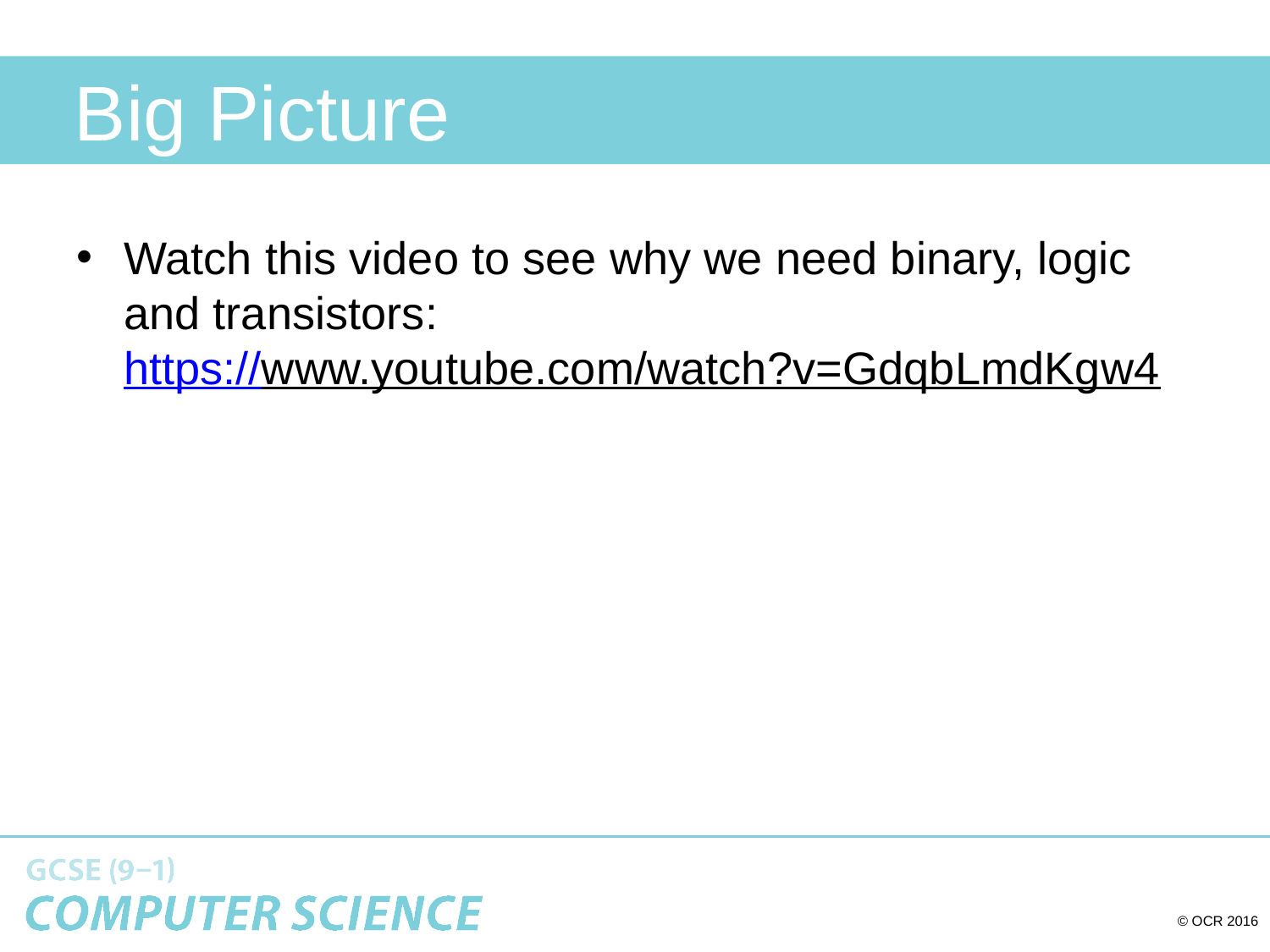

# Big Picture
Watch this video to see why we need binary, logic and transistors:
https://www.youtube.com/watch?v=GdqbLmdKgw4